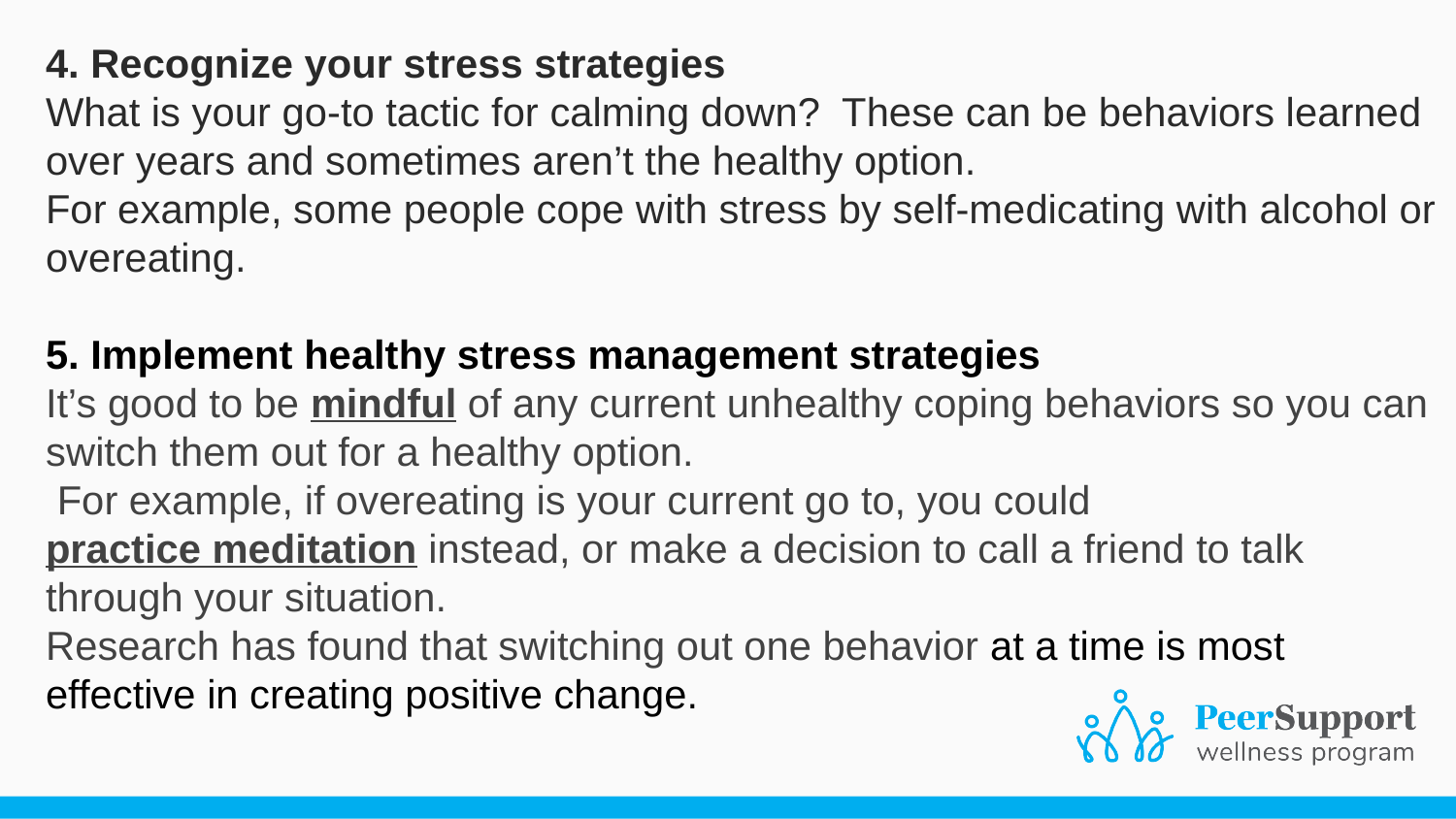

4. Recognize your stress strategies
What is your go-to tactic for calming down?  These can be behaviors learned over years and sometimes aren’t the healthy option.
For example, some people cope with stress by self-medicating with alcohol or overeating.

5. Implement healthy stress management strategies
It’s good to be mindful of any current unhealthy coping behaviors so you can switch them out for a healthy option.
 For example, if overeating is your current go to, you could practice meditation instead, or make a decision to call a friend to talk through your situation.
Research has found that switching out one behavior at a time is most effective in creating positive change.